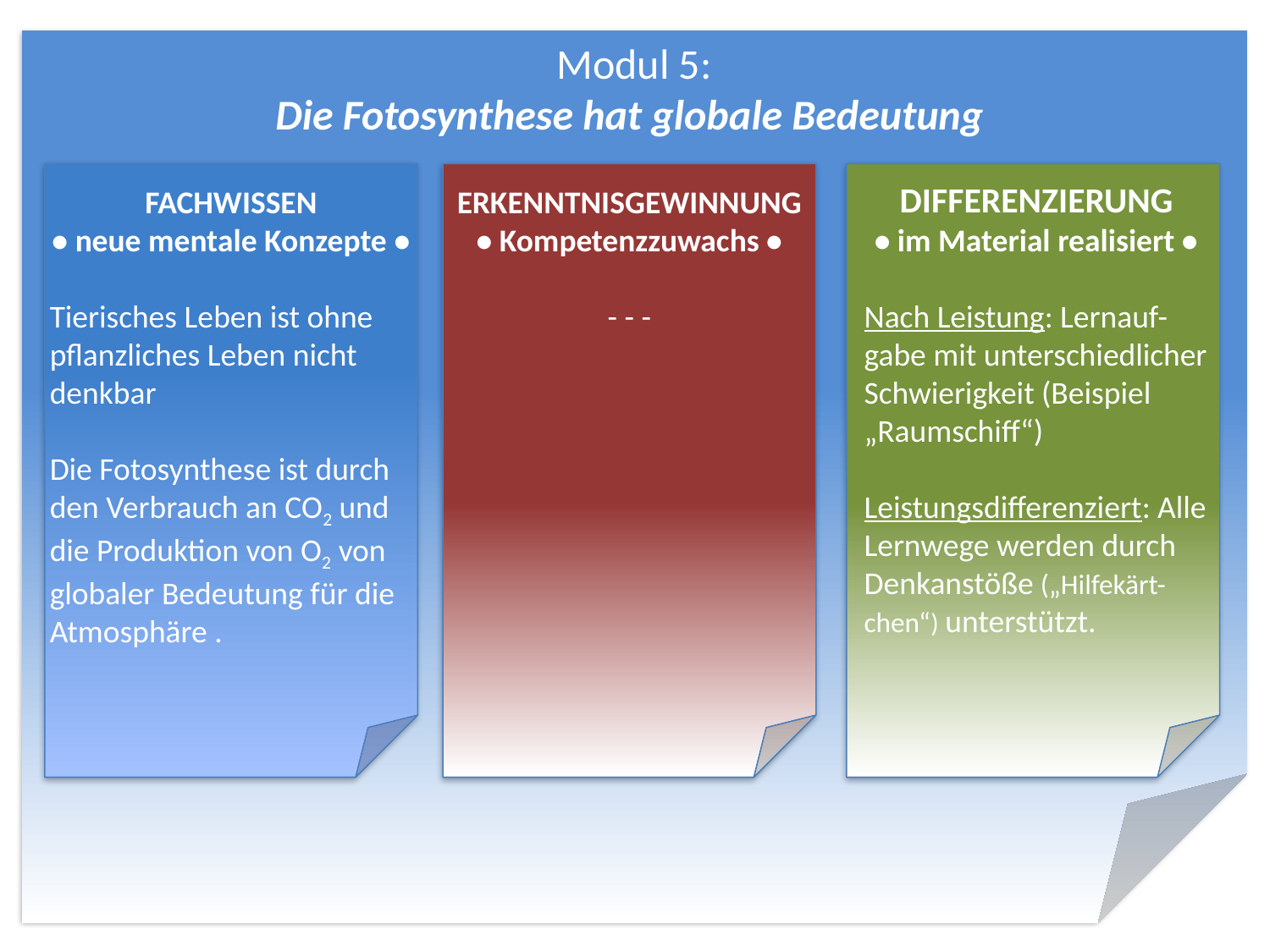

Modul 5:
Die Fotosynthese hat globale Bedeutung

ERKENNTNISGEWINNUNG
• Kompetenzzuwachs •

- - -

DIFFERENZIERUNG
• im Material realisiert •

Nach Leistung: Lernauf-gabe mit unterschiedlicher Schwierigkeit (Beispiel „Raumschiff“)

Leistungsdifferenziert: Alle Lernwege werden durch Denkanstöße („Hilfekärt-chen“) unterstützt.

FACHWISSEN
• neue mentale Konzepte •

Tierisches Leben ist ohne pflanzliches Leben nicht denkbar

Die Fotosynthese ist durch den Verbrauch an CO2 und die Produktion von O2 von globaler Bedeutung für die Atmosphäre .